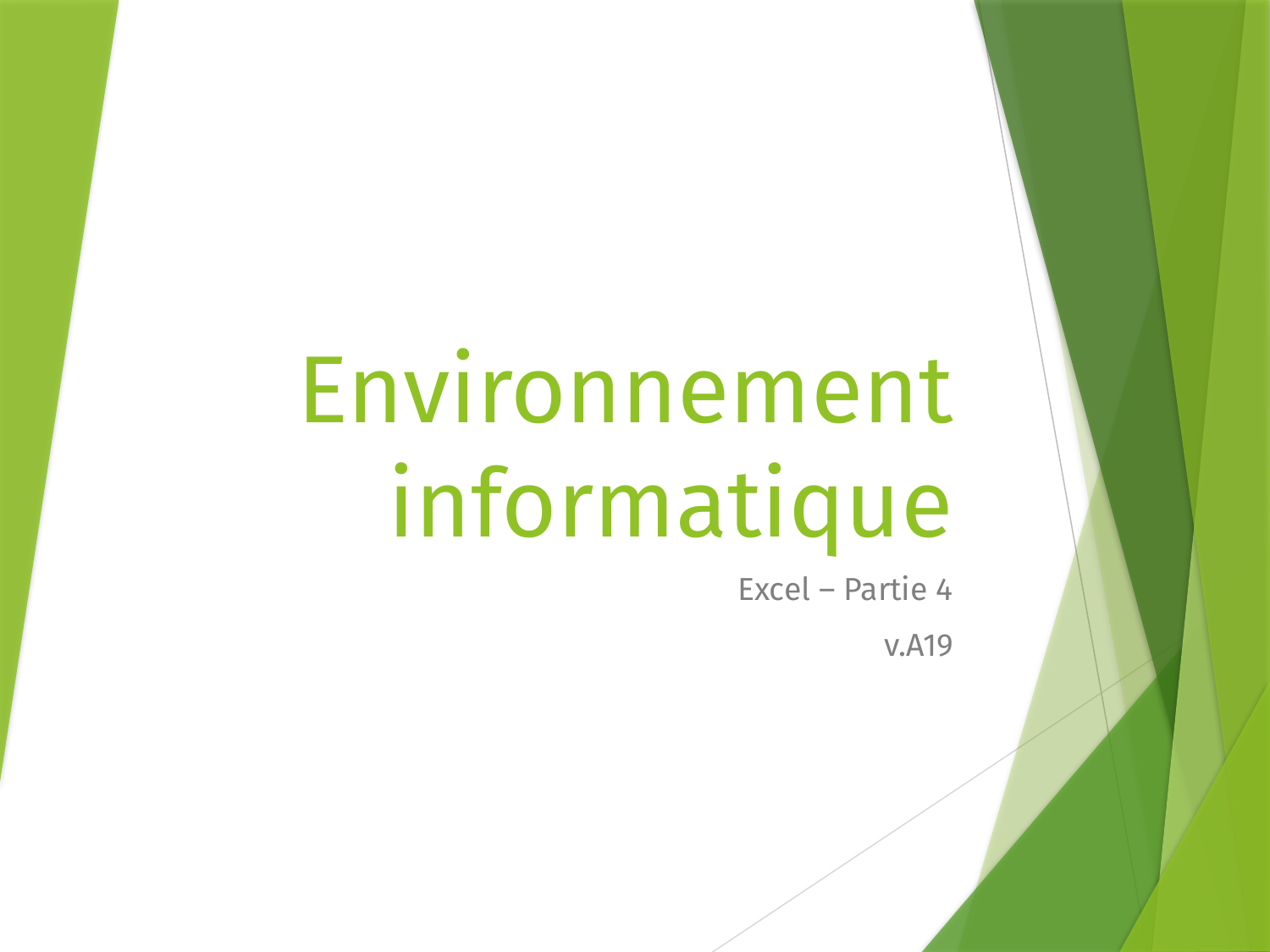

# Environnement informatique
Excel – Partie 4
v.A19